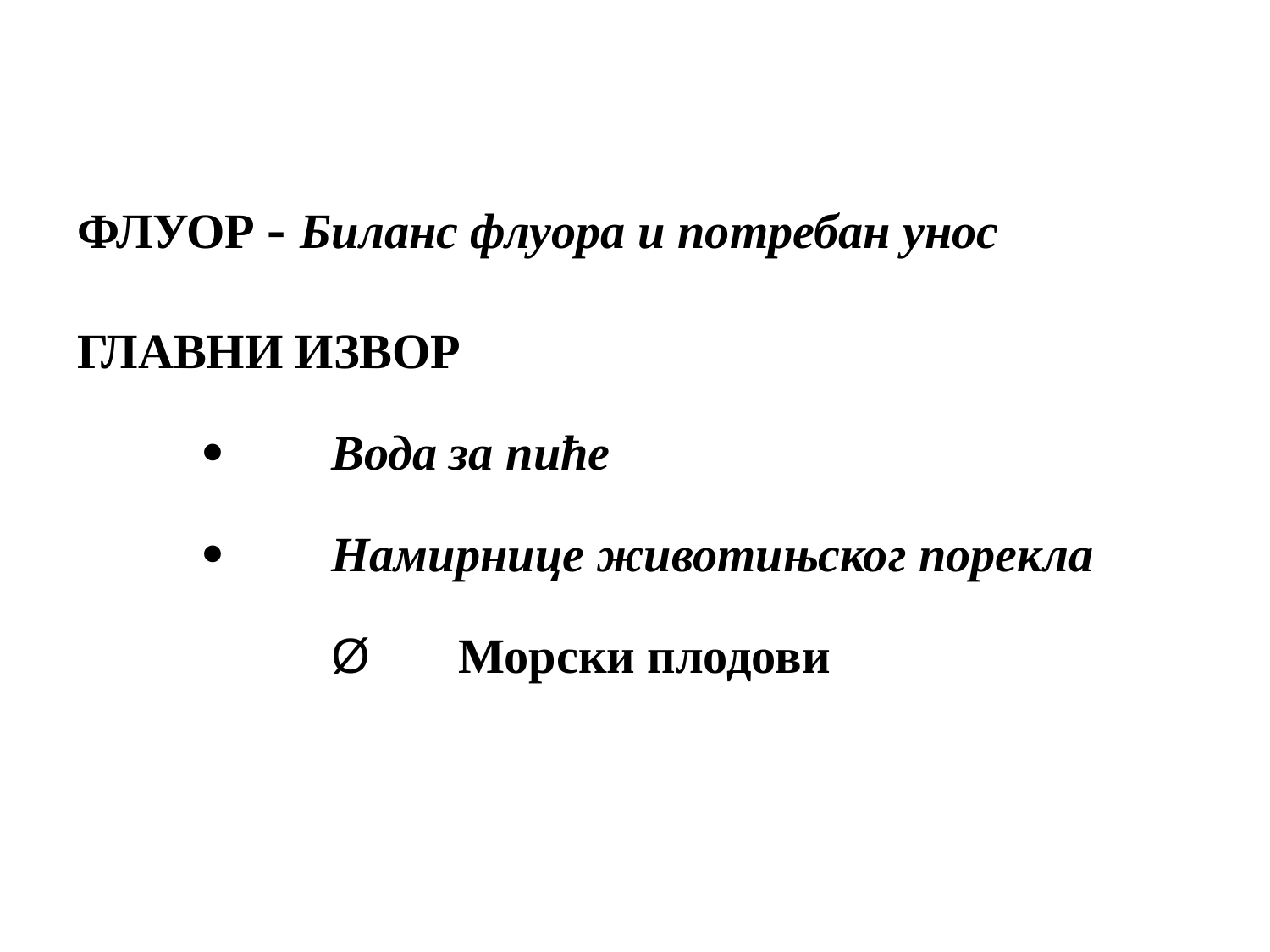

ФЛУОР - Биланс флуора и потребан унос

ГЛАВНИ ИЗВОР

•	Вода за пиће

•	Намирнице животињског порекла

Ø	Морски плодови